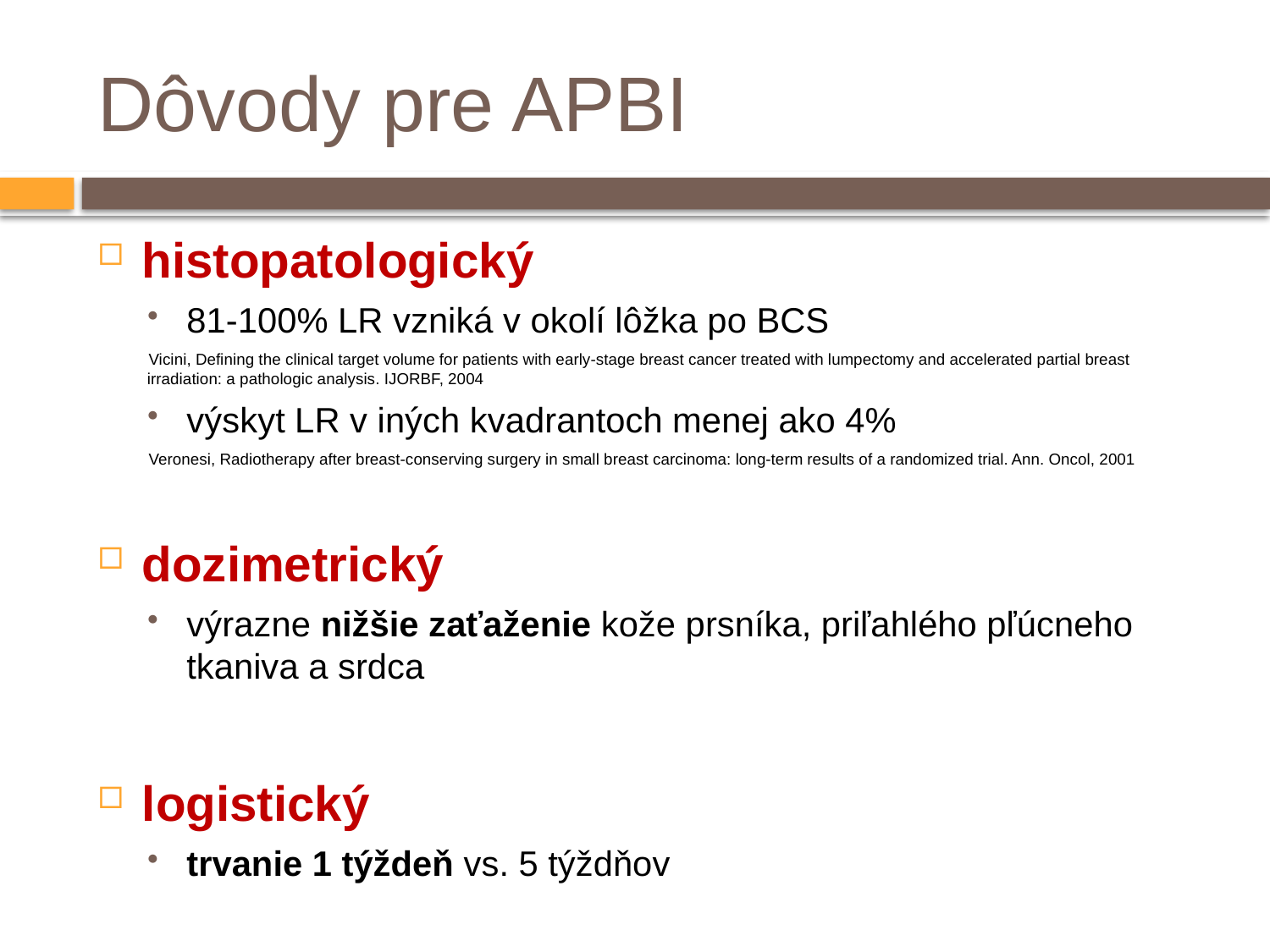

# Dôvody pre APBI
histopatologický
81-100% LR vzniká v okolí lôžka po BCS
Vicini, Defining the clinical target volume for patients with early-stage breast cancer treated with lumpectomy and accelerated partial breast irradiation: a pathologic analysis. IJORBF, 2004
výskyt LR v iných kvadrantoch menej ako 4%
Veronesi, Radiotherapy after breast-conserving surgery in small breast carcinoma: long-term results of a randomized trial. Ann. Oncol, 2001

dozimetrický
výrazne nižšie zaťaženie kože prsníka, priľahlého pľúcneho tkaniva a srdca

logistický
trvanie 1 týždeň vs. 5 týždňov